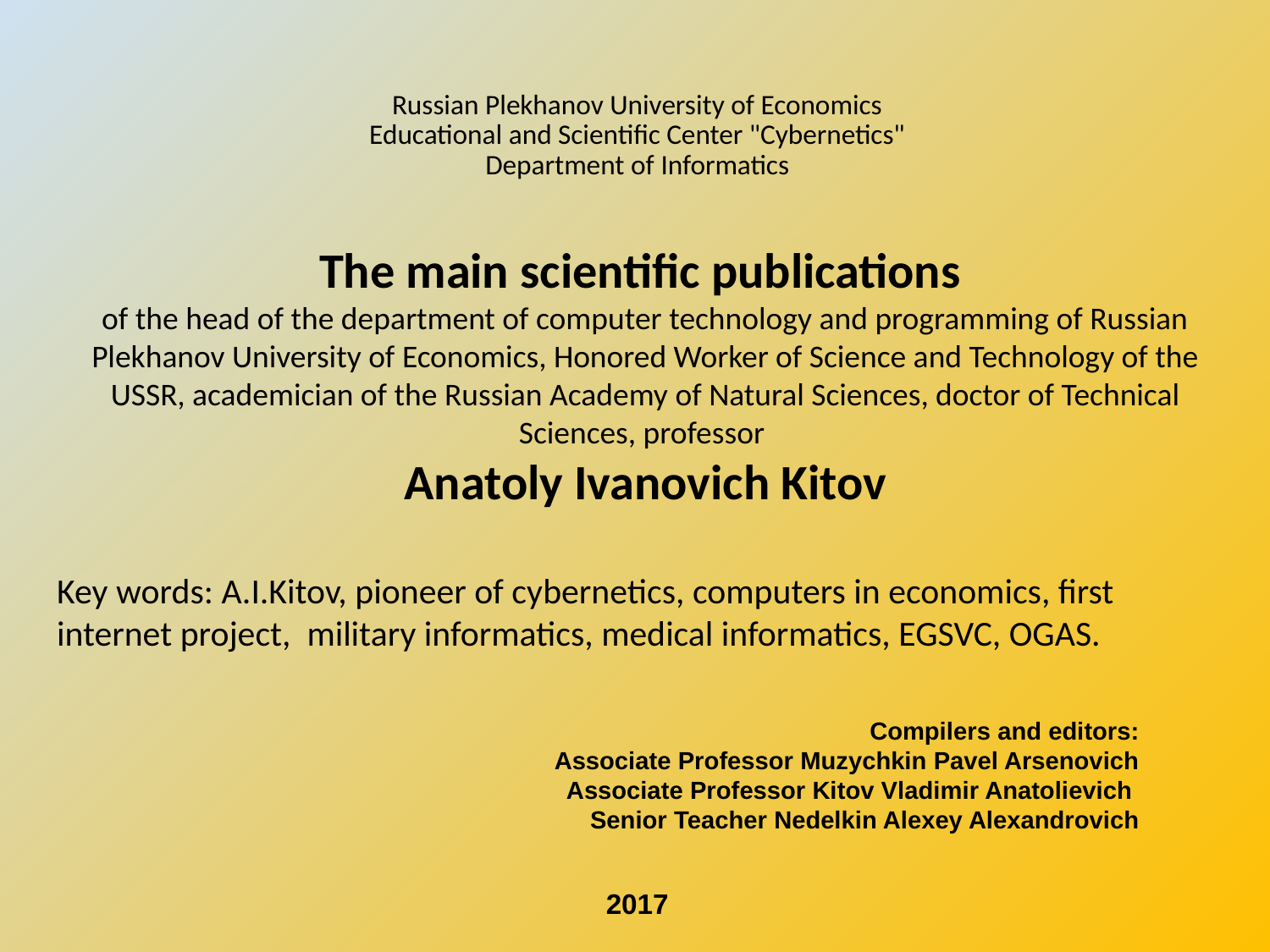

# Russian Plekhanov University of Economics Educational and Scientific Center "Cybernetics" Department of Informatics
The main scientific publications
of the head of the department of computer technology and programming of Russian Plekhanov University of Economics, Honored Worker of Science and Technology of the USSR, academician of the Russian Academy of Natural Sciences, doctor of Technical Sciences, professor
Anatoly Ivanovich Kitov

Key words: A.I.Kitov, pioneer of cybernetics, computers in economics, first internet project,  military informatics, medical informatics, EGSVC, OGAS.
Compilers and editors:
Associate Professor Muzychkin Pavel Arsenovich
Associate Professor Kitov Vladimir Anatolievich
Senior Teacher Nedelkin Alexey Alexandrovich
2017